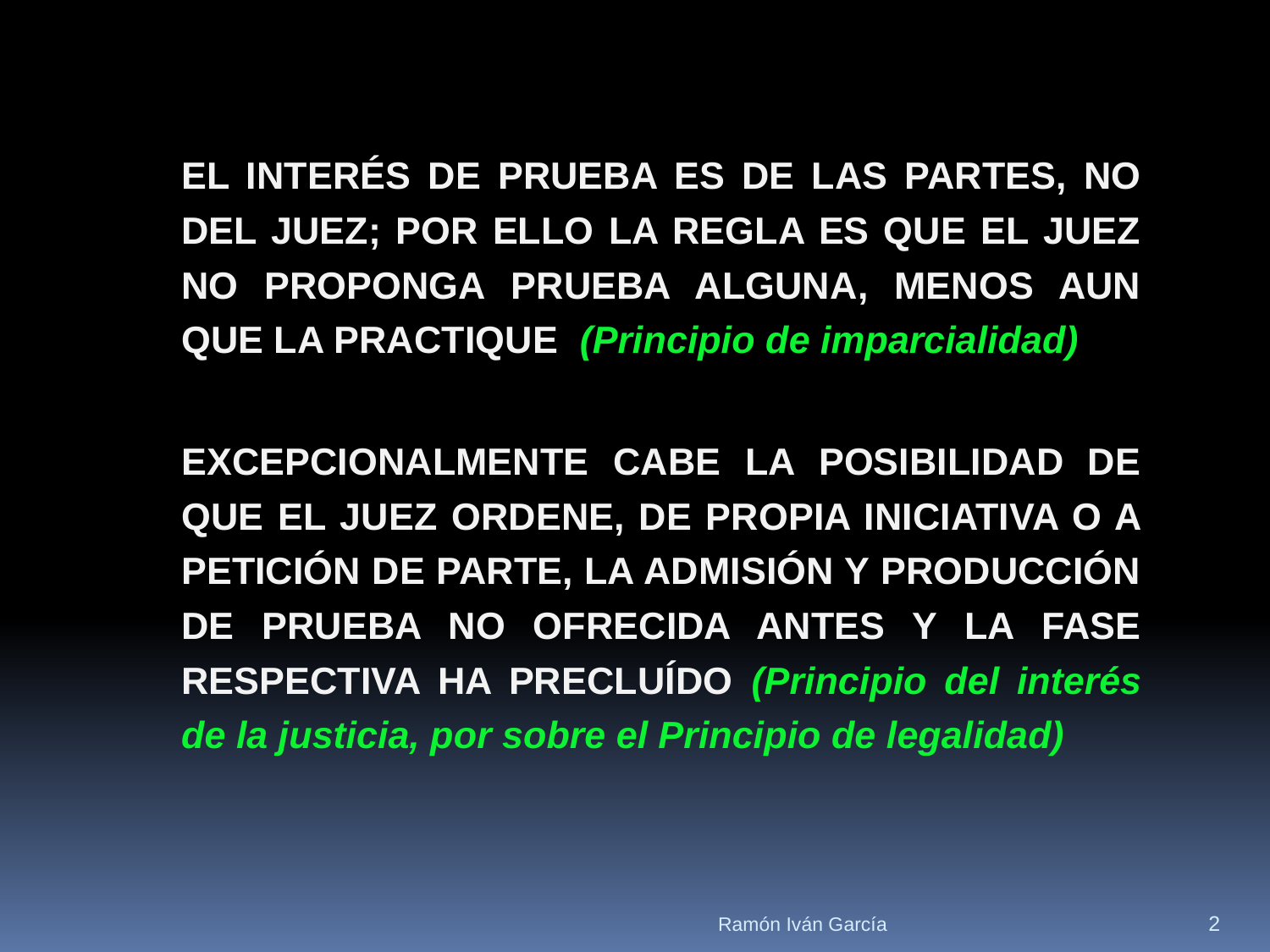

EL INTERÉS DE PRUEBA ES DE LAS PARTES, NO DEL JUEZ; POR ELLO LA REGLA ES QUE EL JUEZ NO PROPONGA PRUEBA ALGUNA, MENOS AUN QUE LA PRACTIQUE  (Principio de imparcialidad)

	EXCEPCIONALMENTE CABE LA POSIBILIDAD DE QUE EL JUEZ ORDENE, DE PROPIA INICIATIVA O A PETICIÓN DE PARTE, LA ADMISIÓN Y PRODUCCIÓN DE PRUEBA NO OFRECIDA ANTES Y LA FASE RESPECTIVA HA PRECLUÍDO (Principio del interés de la justicia, por sobre el Principio de legalidad)
Ramón Iván García
2